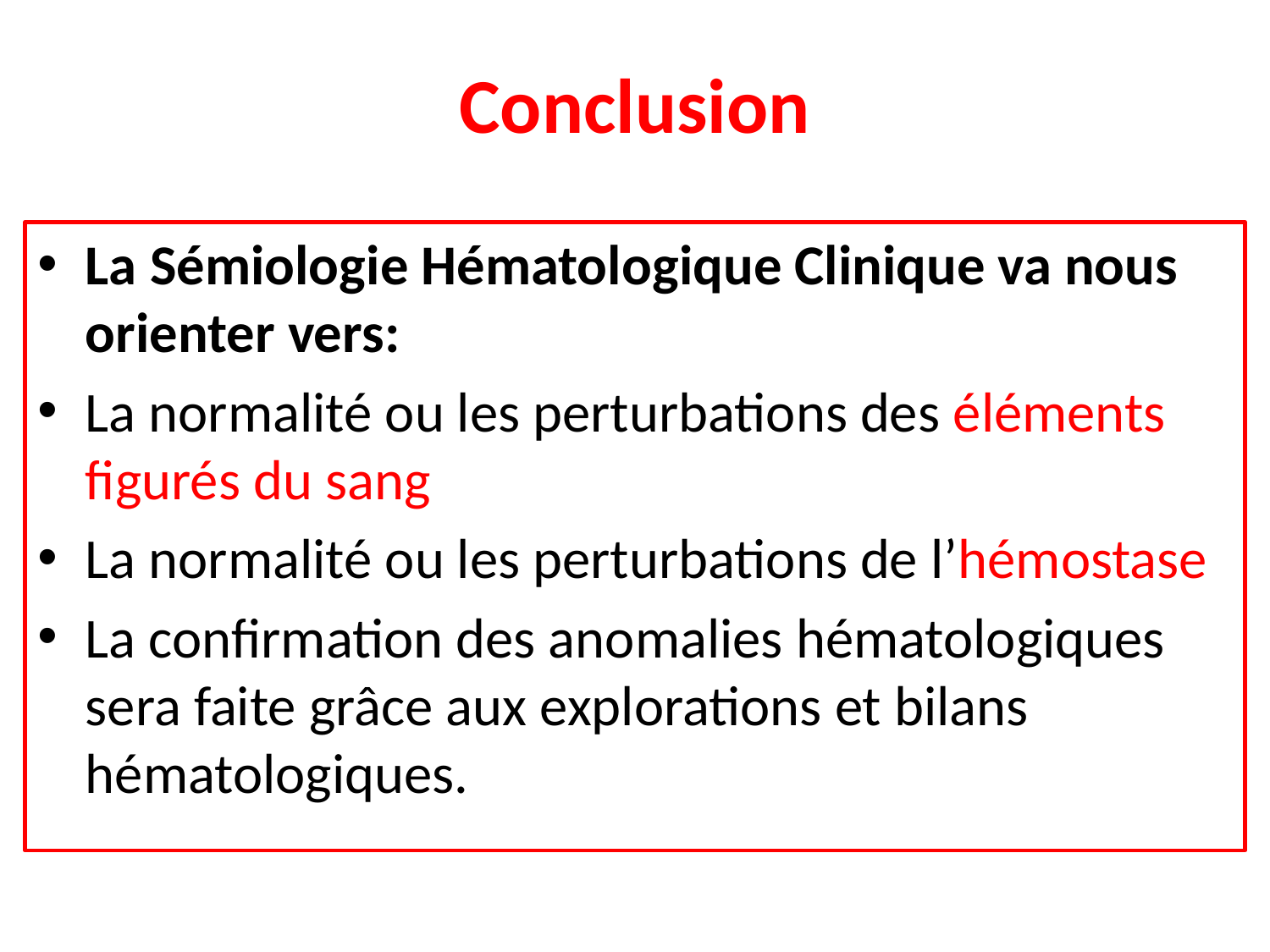

# Conclusion
La Sémiologie Hématologique Clinique va nous orienter vers:
La normalité ou les perturbations des éléments figurés du sang
La normalité ou les perturbations de l’hémostase
La confirmation des anomalies hématologiques sera faite grâce aux explorations et bilans hématologiques.